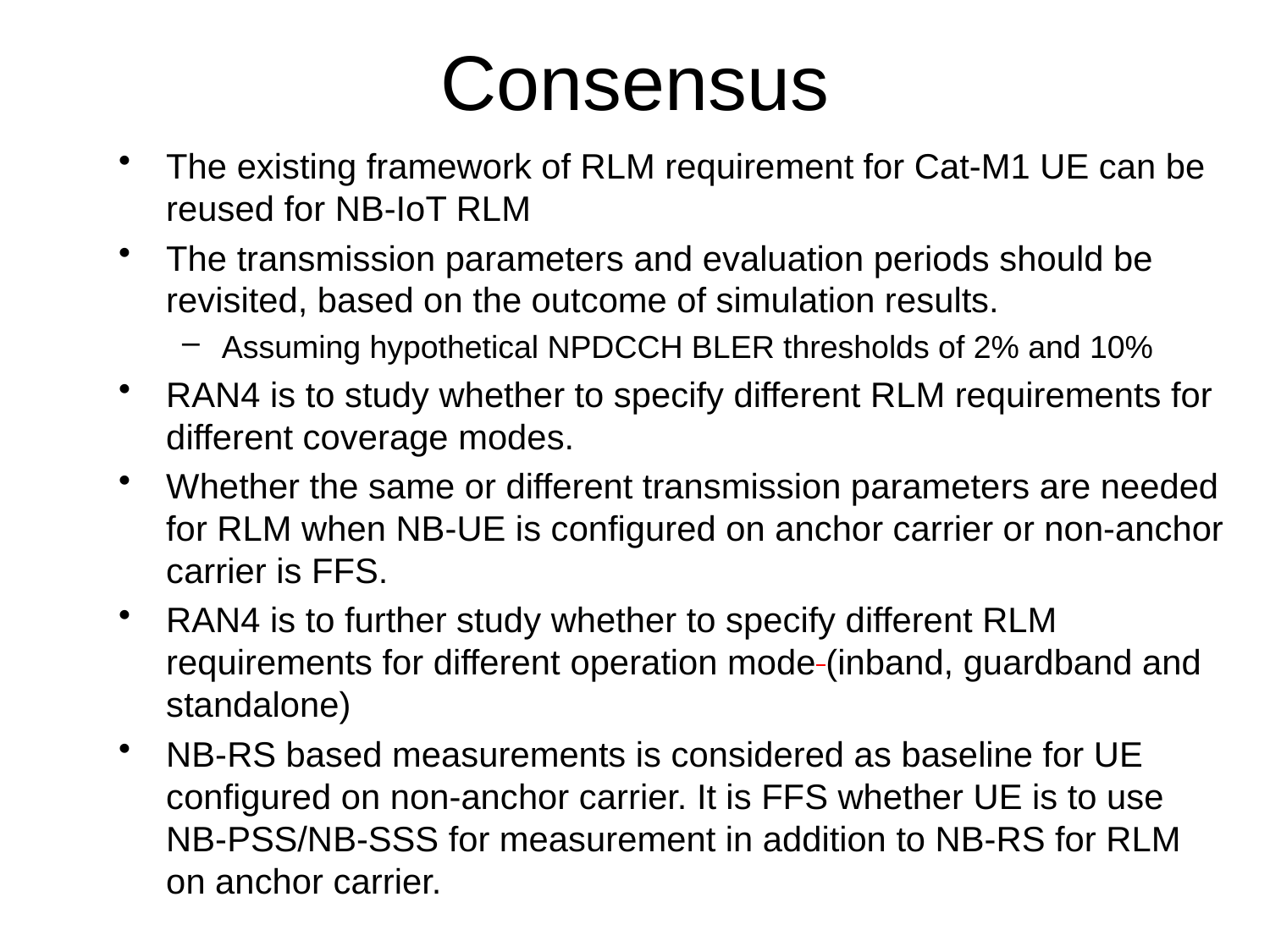

# Consensus
The existing framework of RLM requirement for Cat-M1 UE can be reused for NB-IoT RLM
The transmission parameters and evaluation periods should be revisited, based on the outcome of simulation results.
Assuming hypothetical NPDCCH BLER thresholds of 2% and 10%
RAN4 is to study whether to specify different RLM requirements for different coverage modes.
Whether the same or different transmission parameters are needed for RLM when NB-UE is configured on anchor carrier or non-anchor carrier is FFS.
RAN4 is to further study whether to specify different RLM requirements for different operation mode (inband, guardband and standalone)
NB-RS based measurements is considered as baseline for UE configured on non-anchor carrier. It is FFS whether UE is to use NB-PSS/NB-SSS for measurement in addition to NB-RS for RLM on anchor carrier.